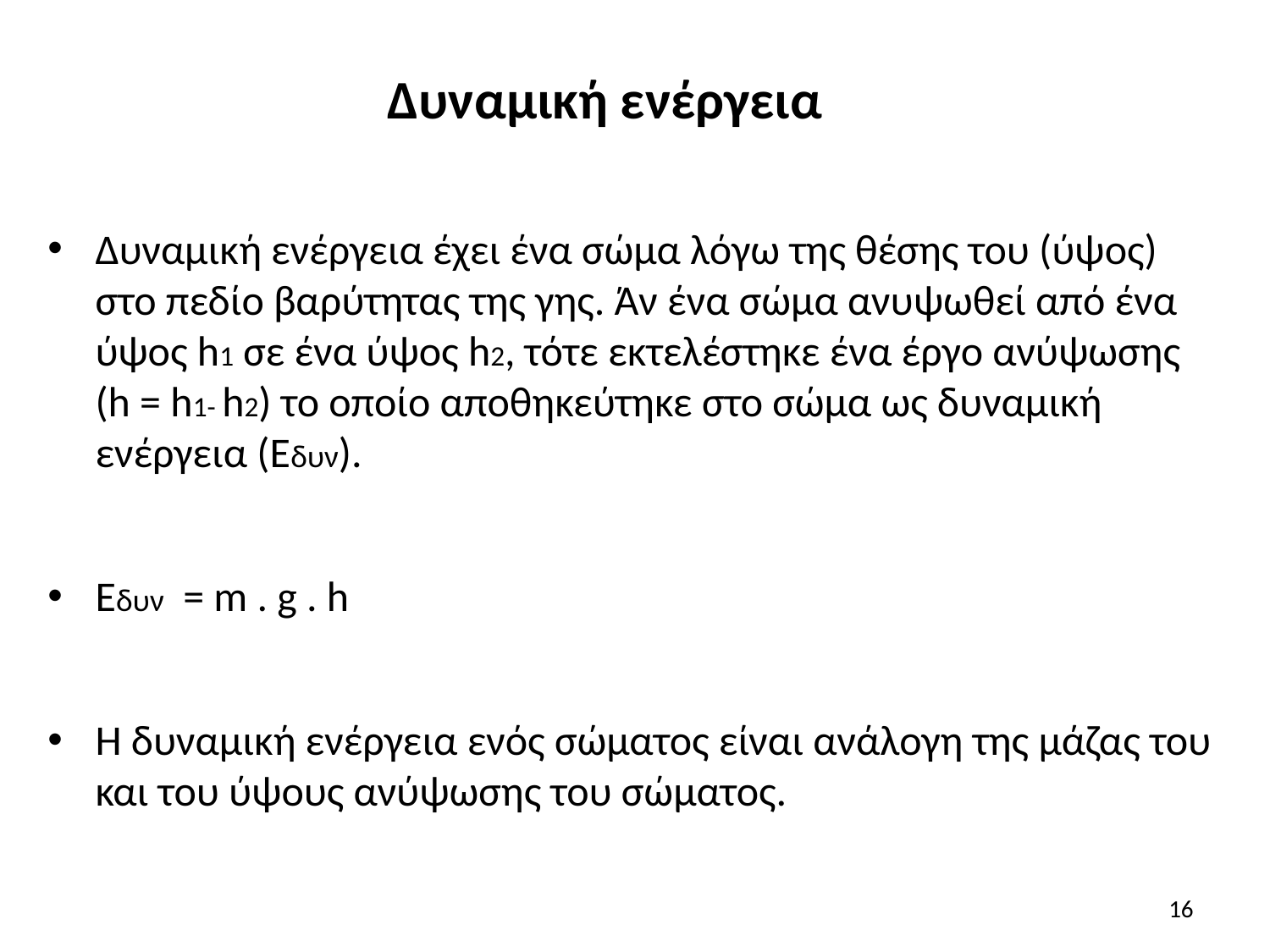

# Δυναμική ενέργεια
Δυναμική ενέργεια έχει ένα σώμα λόγω της θέσης του (ύψος) στο πεδίο βαρύτητας της γης. Άν ένα σώμα ανυψωθεί από ένα ύψος h1 σε ένα ύψος h2, τότε εκτελέστηκε ένα έργο ανύψωσης (h = h1- h2) το οποίο αποθηκεύτηκε στο σώμα ως δυναμική ενέργεια (Εδυν).

Εδυν  = m . g . h

Η δυναμική ενέργεια ενός σώματος είναι ανάλογη της μάζας του και του ύψους ανύψωσης του σώματος.

16